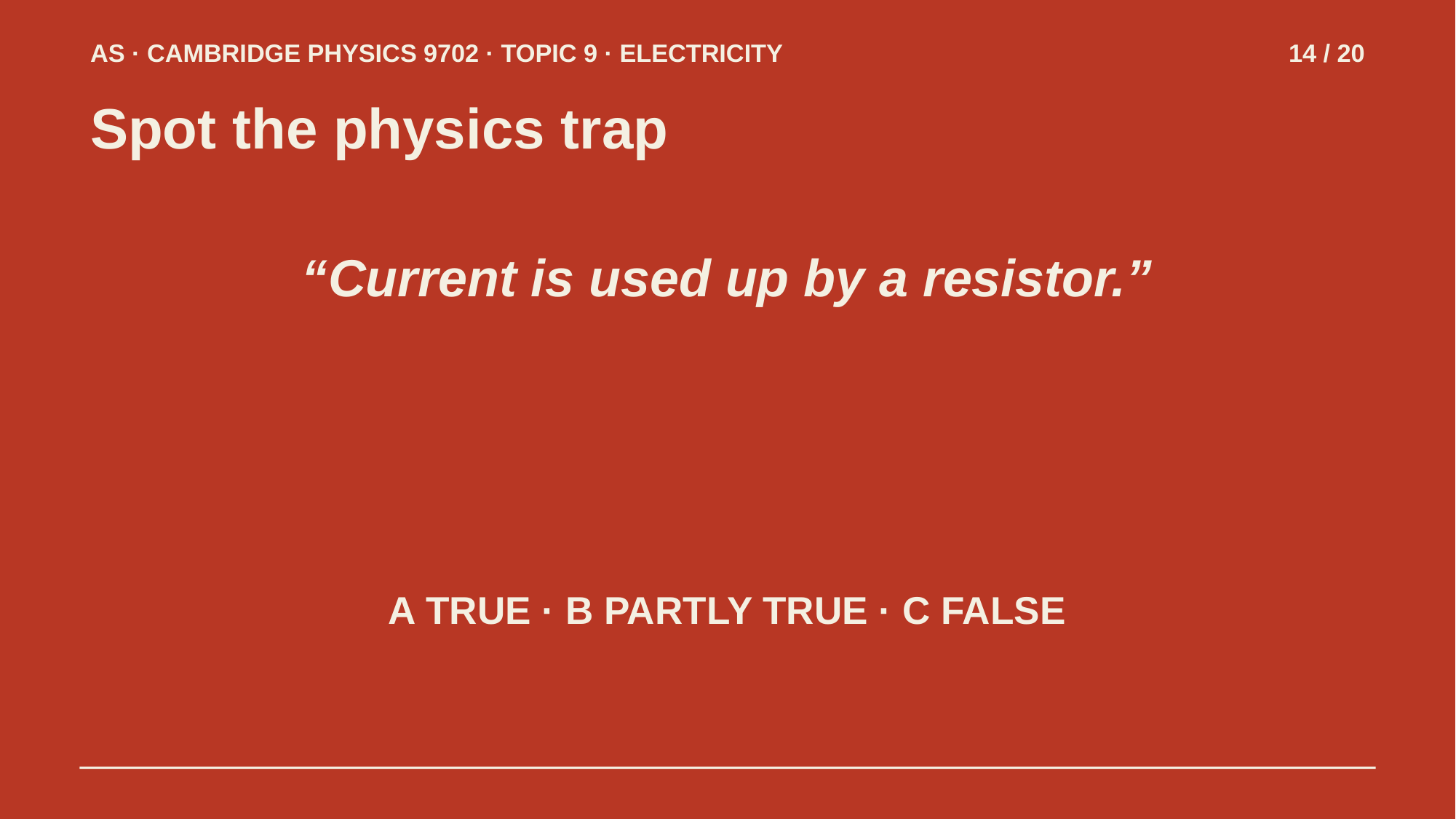

AS · CAMBRIDGE PHYSICS 9702 · TOPIC 9 · ELECTRICITY
14 / 20
Spot the physics trap
“Current is used up by a resistor.”
A TRUE · B PARTLY TRUE · C FALSE